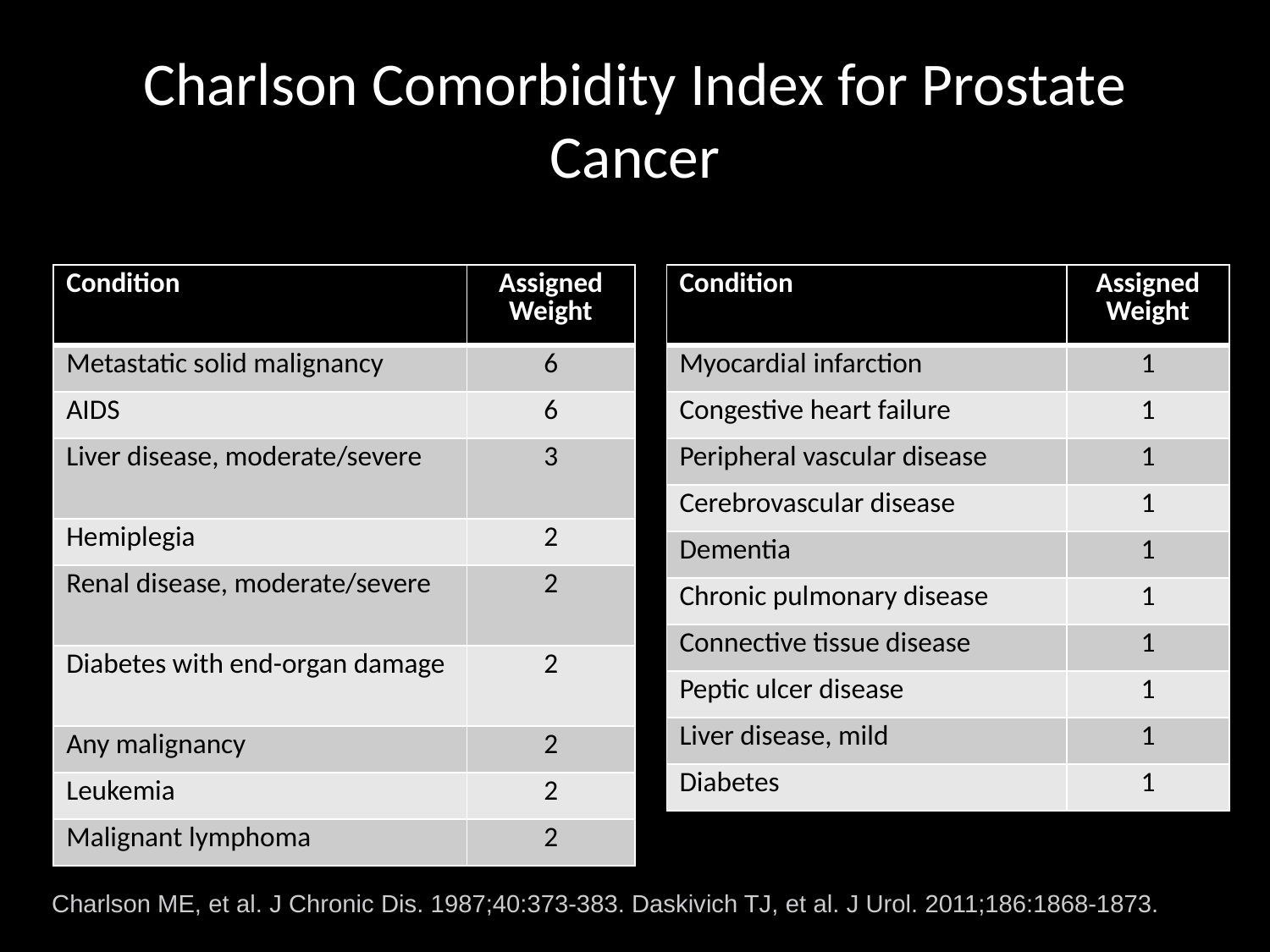

# Charlson Comorbidity Index for Prostate Cancer
| Condition | Assigned Weight |
| --- | --- |
| Metastatic solid malignancy | 6 |
| AIDS | 6 |
| Liver disease, moderate/severe | 3 |
| Hemiplegia | 2 |
| Renal disease, moderate/severe | 2 |
| Diabetes with end-organ damage | 2 |
| Any malignancy | 2 |
| Leukemia | 2 |
| Malignant lymphoma | 2 |
| Condition | Assigned Weight |
| --- | --- |
| Myocardial infarction | 1 |
| Congestive heart failure | 1 |
| Peripheral vascular disease | 1 |
| Cerebrovascular disease | 1 |
| Dementia | 1 |
| Chronic pulmonary disease | 1 |
| Connective tissue disease | 1 |
| Peptic ulcer disease | 1 |
| Liver disease, mild | 1 |
| Diabetes | 1 |
Charlson ME, et al. J Chronic Dis. 1987;40:373-383. Daskivich TJ, et al. J Urol. 2011;186:1868-1873.